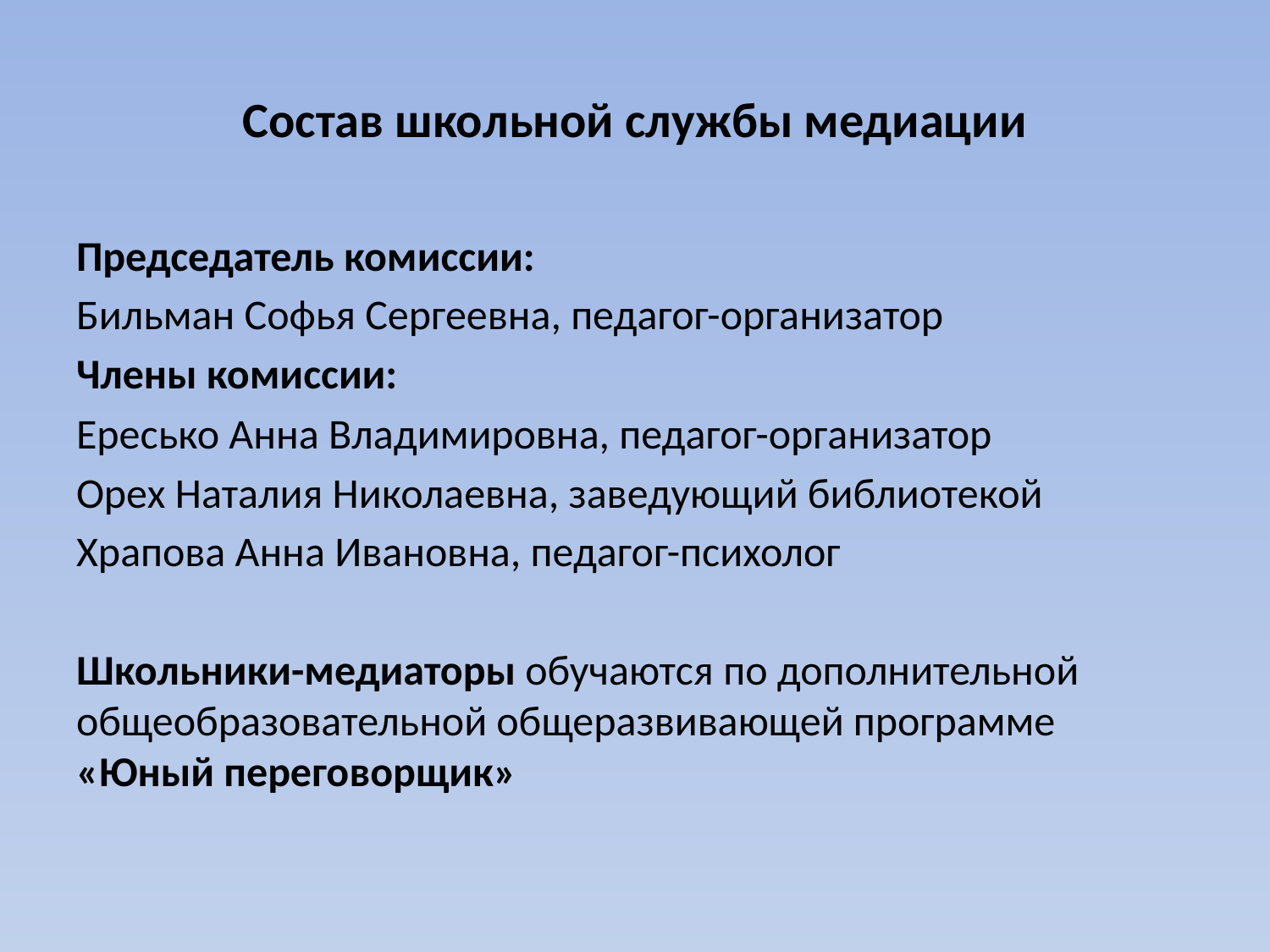

# Состав школьной службы медиации
Председатель комиссии:
Бильман Софья Сергеевна, педагог-организатор
Члены комиссии:
Ересько Анна Владимировна, педагог-организатор
Орех Наталия Николаевна, заведующий библиотекой
Храпова Анна Ивановна, педагог-психолог

Школьники-медиаторы обучаются по дополнительной общеобразовательной общеразвивающей программе «Юный переговорщик»